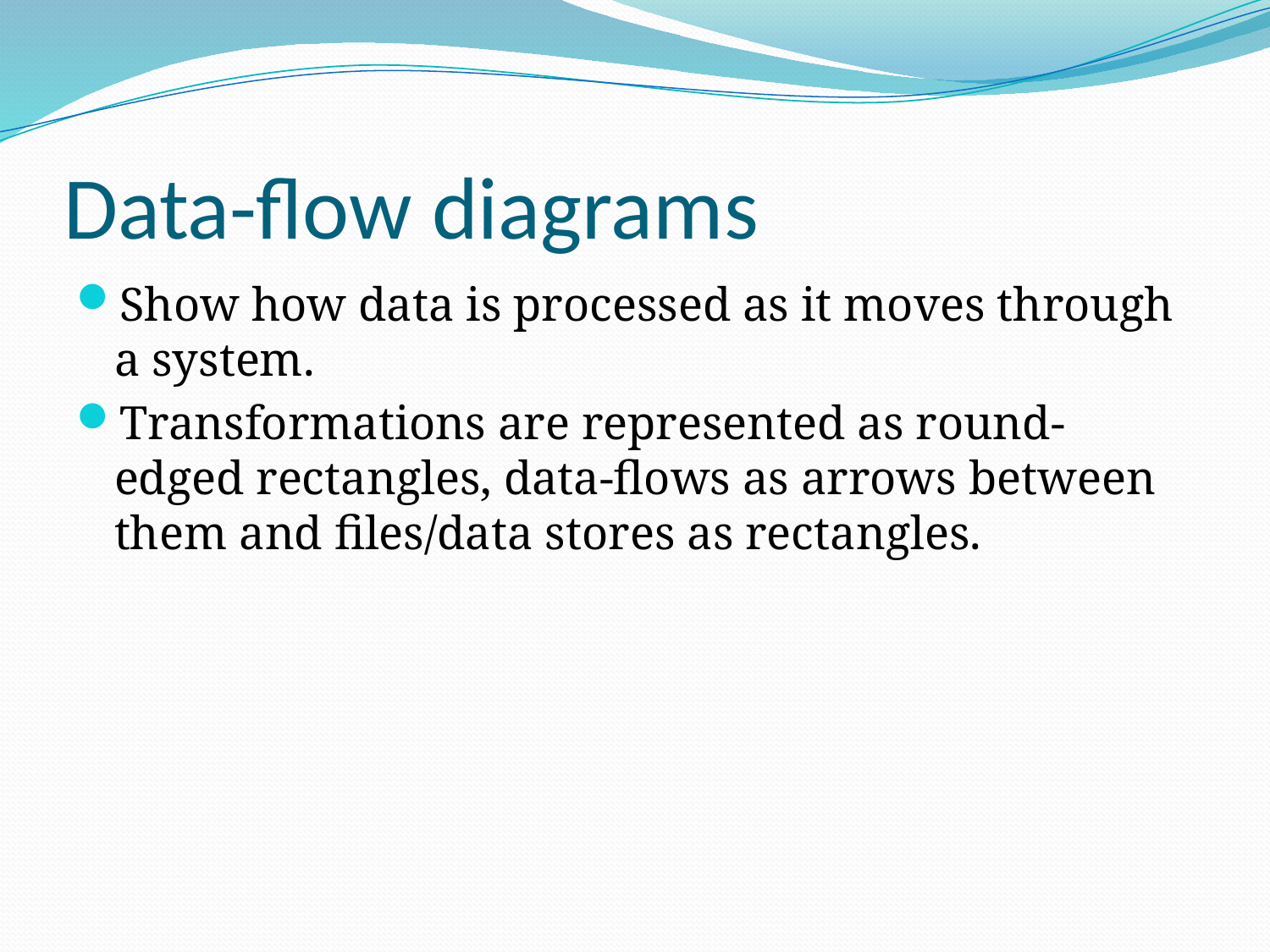

# Data-flow diagrams
Show how data is processed as it moves through a system.
Transformations are represented as round-edged rectangles, data-flows as arrows between them and files/data stores as rectangles.